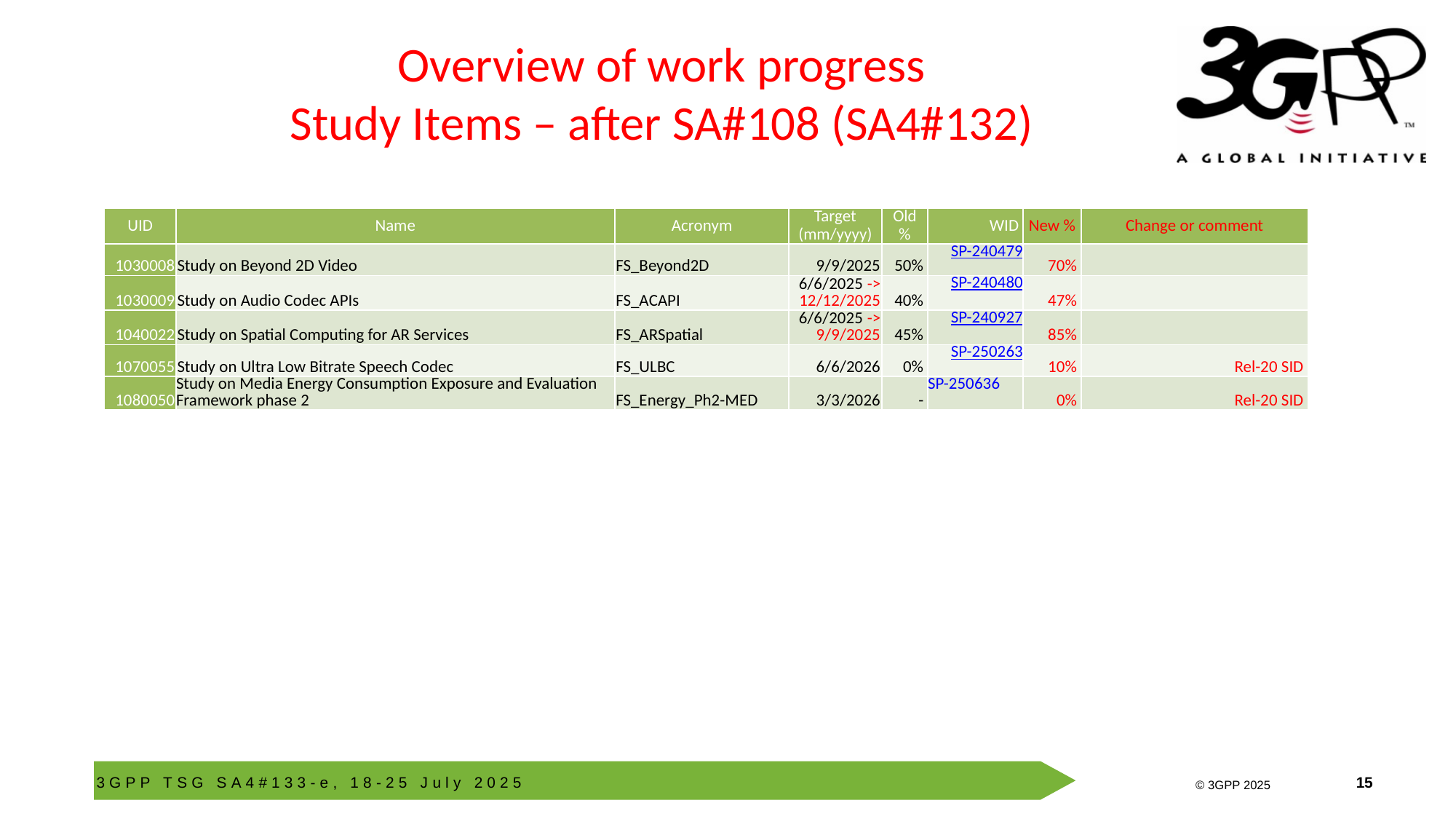

# Overview of work progress Study Items – after SA#108 (SA4#132)
| UID | Name | Acronym | Target (mm/yyyy) | Old % | WID | New % | Change or comment |
| --- | --- | --- | --- | --- | --- | --- | --- |
| 1030008 | Study on Beyond 2D Video | FS\_Beyond2D | 9/9/2025 | 50% | SP-240479 | 70% |  |
| 1030009 | Study on Audio Codec APIs | FS\_ACAPI | 6/6/2025 -> 12/12/2025 | 40% | SP-240480 | 47% |  |
| 1040022 | Study on Spatial Computing for AR Services | FS\_ARSpatial | 6/6/2025 -> 9/9/2025 | 45% | SP-240927 | 85% |  |
| 1070055 | Study on Ultra Low Bitrate Speech Codec | FS\_ULBC | 6/6/2026 | 0% | SP-250263 | 10% | Rel-20 SID |
| 1080050 | Study on Media Energy Consumption Exposure and Evaluation Framework phase 2 | FS\_Energy\_Ph2-MED | 3/3/2026 | - | SP-250636 | 0% | Rel-20 SID |